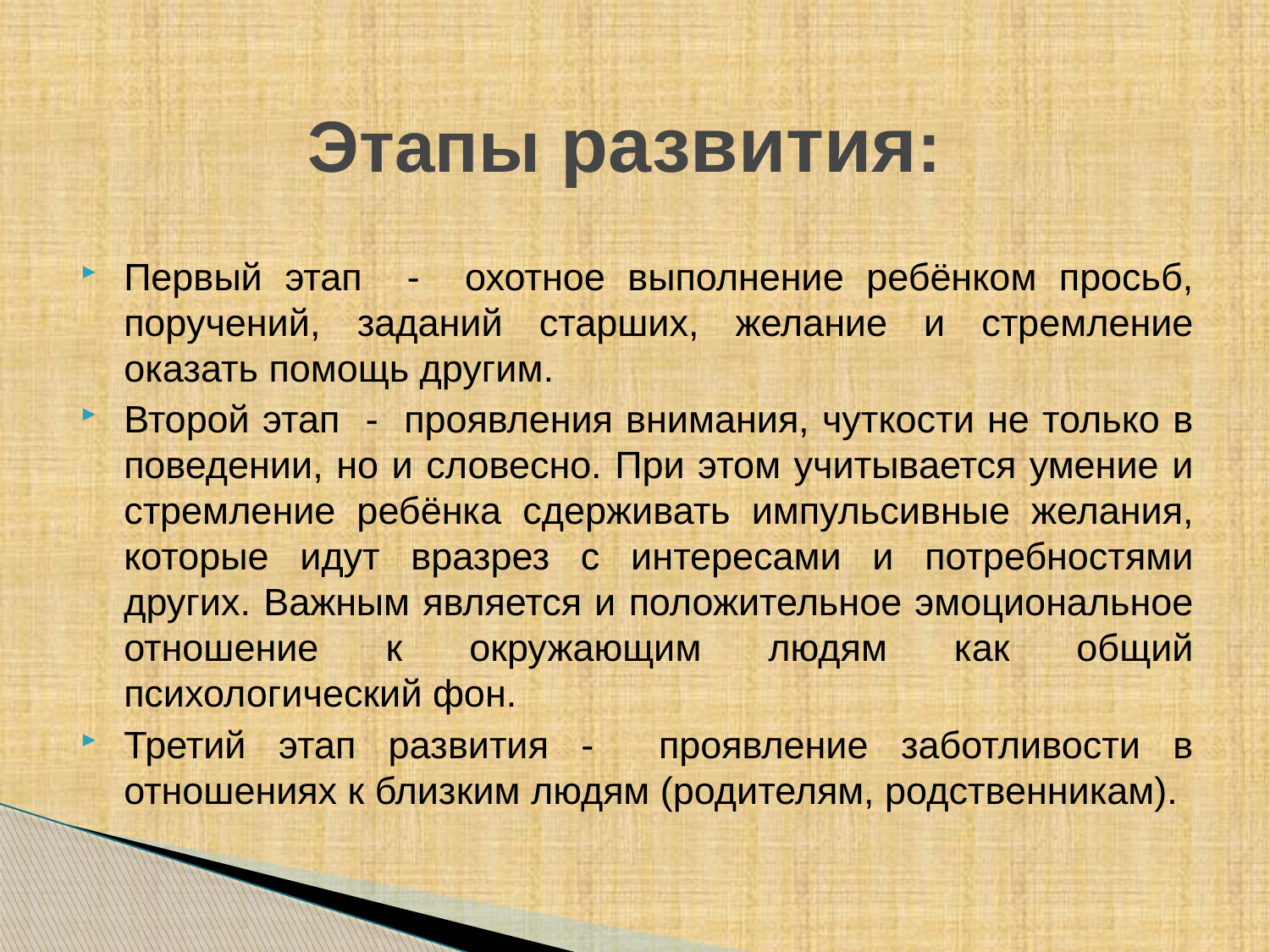

# Этапы развития:
Первый этап  -  охотное выполнение ребёнком просьб, поручений, заданий старших, желание и стремление оказать помощь другим.
Второй этап  -  проявления внимания, чуткости не только в поведении, но и словесно. При этом учитывается умение и стремление ребёнка сдерживать импульсивные желания, которые идут вразрез с интересами и потребностями других. Важным является и положительное эмоциональное отношение к окружающим людям как общий психологический фон.
Третий этап развития -  проявление заботливости в отношениях к близким людям (родителям, родственникам).